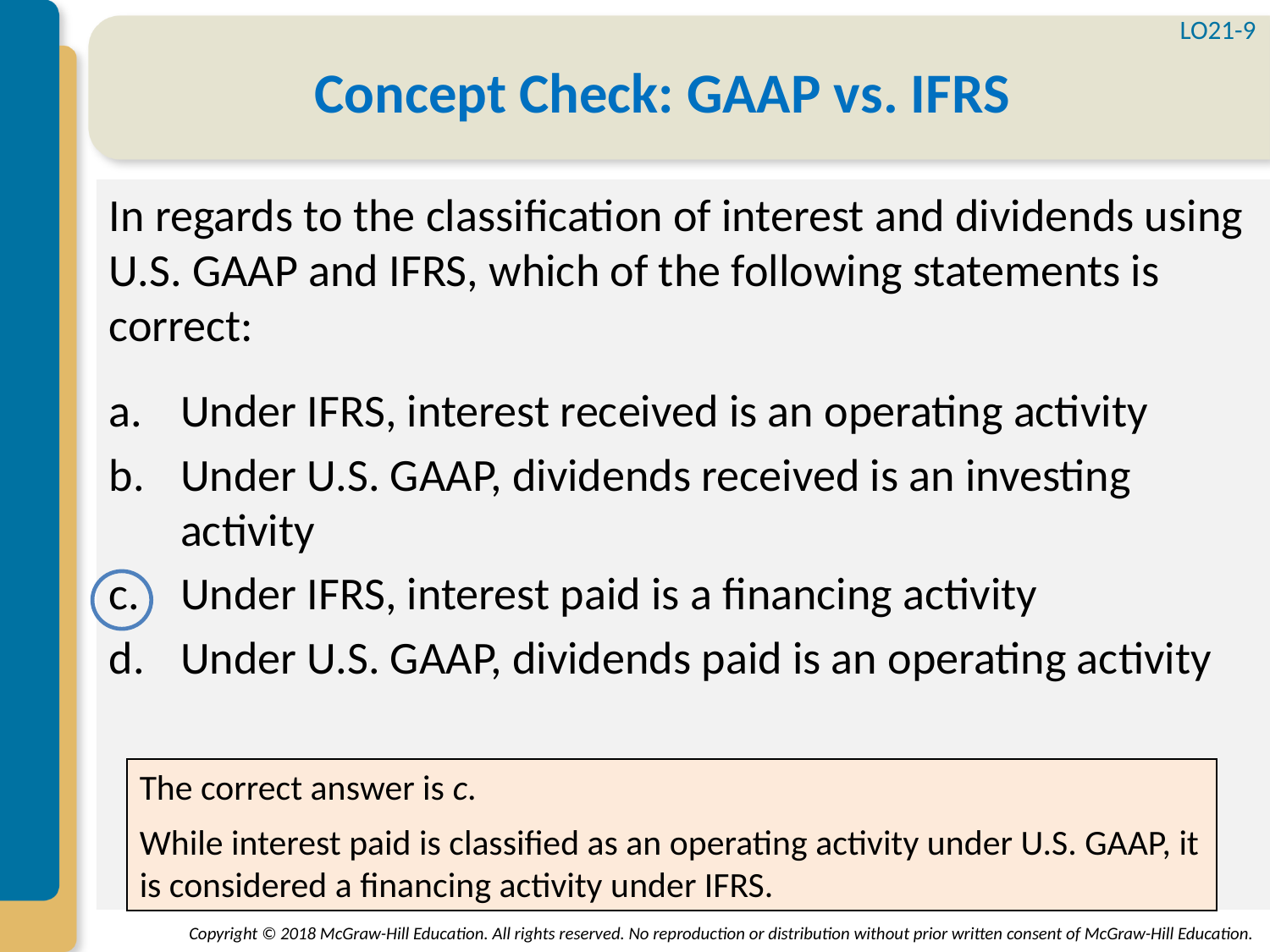

LO21-9
# Concept Check: GAAP vs. IFRS
In regards to the classification of interest and dividends using U.S. GAAP and IFRS, which of the following statements is correct:
Under IFRS, interest received is an operating activity
Under U.S. GAAP, dividends received is an investing activity
Under IFRS, interest paid is a financing activity
Under U.S. GAAP, dividends paid is an operating activity

The correct answer is c.
While interest paid is classified as an operating activity under U.S. GAAP, it is considered a financing activity under IFRS.